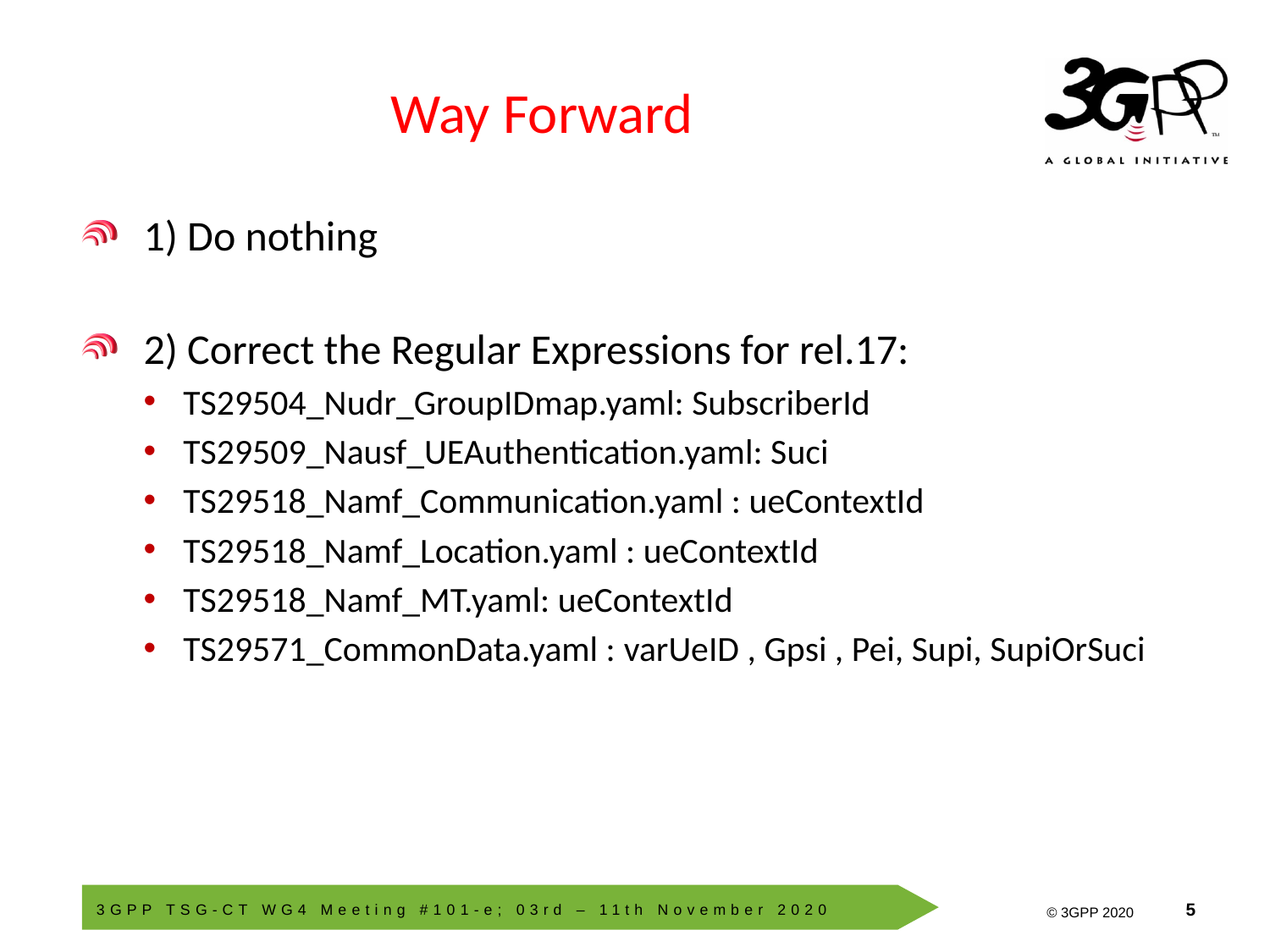

# Way Forward
1) Do nothing

2) Correct the Regular Expressions for rel.17:
TS29504_Nudr_GroupIDmap.yaml: SubscriberId
TS29509_Nausf_UEAuthentication.yaml: Suci
TS29518_Namf_Communication.yaml : ueContextId
TS29518_Namf_Location.yaml : ueContextId
TS29518_Namf_MT.yaml: ueContextId
TS29571_CommonData.yaml : varUeID , Gpsi , Pei, Supi, SupiOrSuci